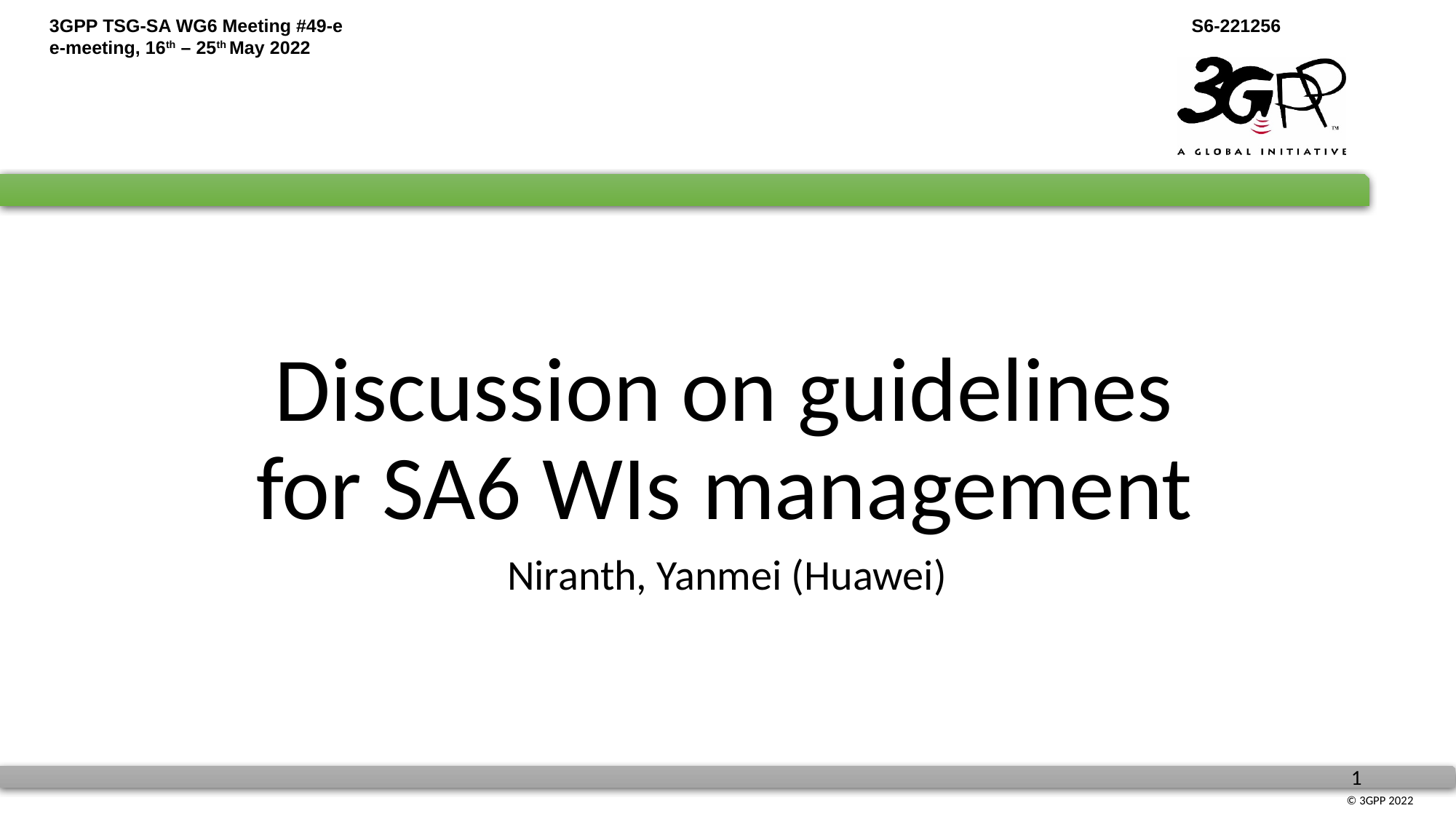

# Discussion on guidelines for SA6 WIs management
Niranth, Yanmei (Huawei)